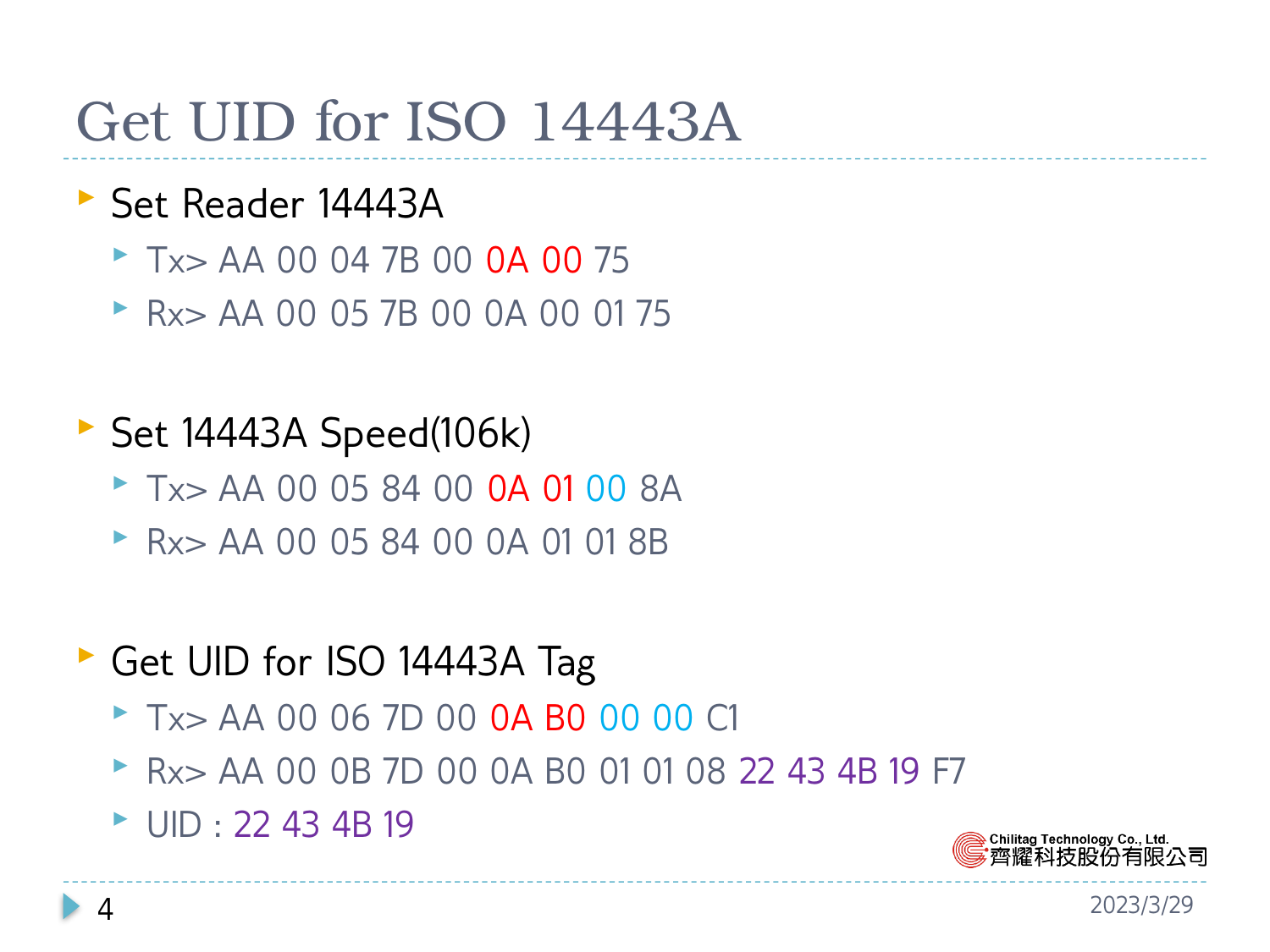

# Get UID for ISO 14443A
Set Reader 14443A
Tx> AA 00 04 7B 00 0A 00 75
Rx> AA 00 05 7B 00 0A 00 01 75

Set 14443A Speed(106k)
Tx> AA 00 05 84 00 0A 01 00 8A
Rx> AA 00 05 84 00 0A 01 01 8B

Get UID for ISO 14443A Tag
Tx> AA 00 06 7D 00 0A B0 00 00 C1
Rx> AA 00 0B 7D 00 0A B0 01 01 08 22 43 4B 19 F7
UID : 22 43 4B 19
4
2023/3/29